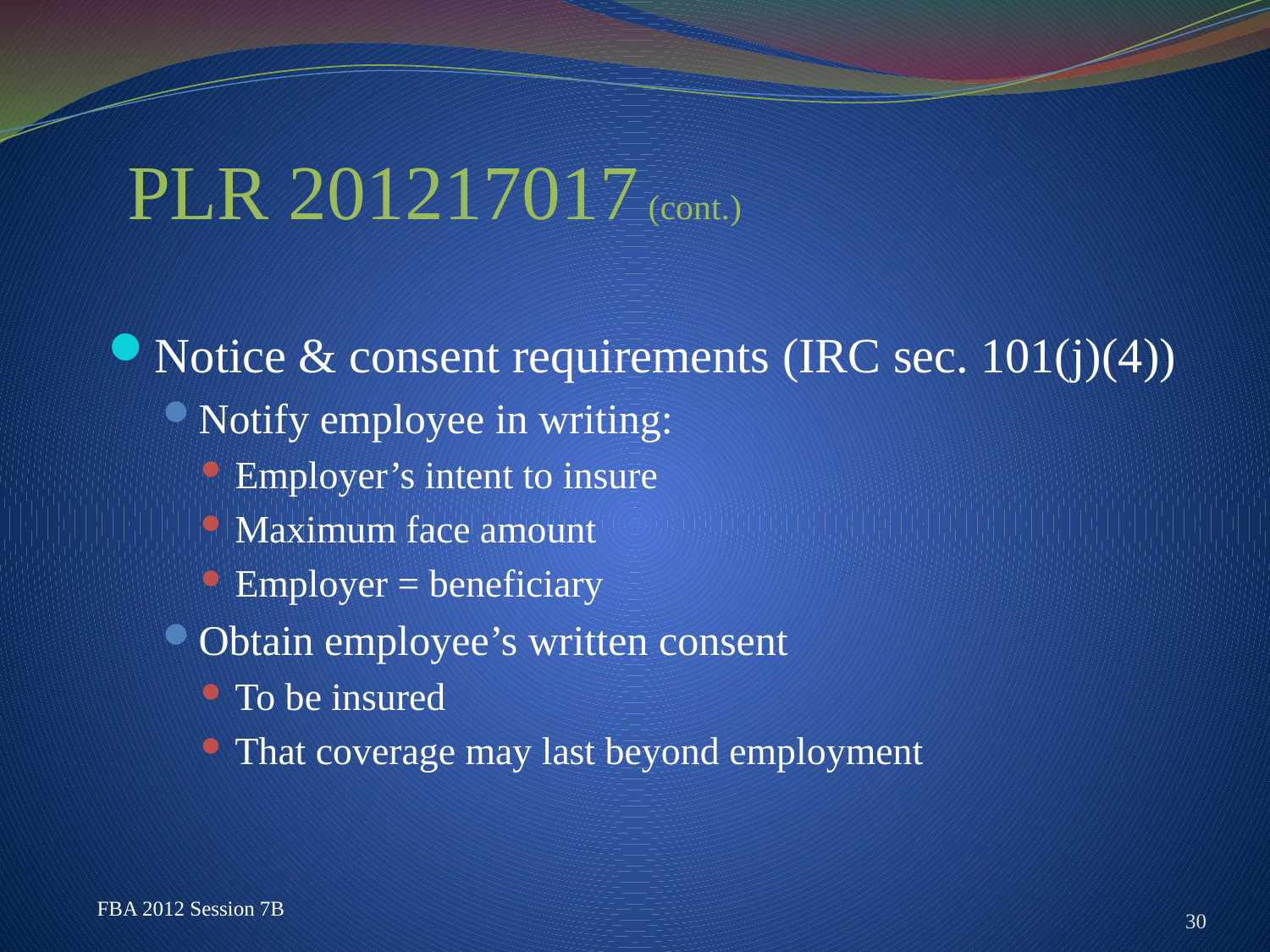

# PLR 201217017 (cont.)
Notice & consent requirements (IRC sec. 101(j)(4))
Notify employee in writing:
Employer’s intent to insure
Maximum face amount
Employer = beneficiary
Obtain employee’s written consent
To be insured
That coverage may last beyond employment
30
FBA 2012 Session 7B